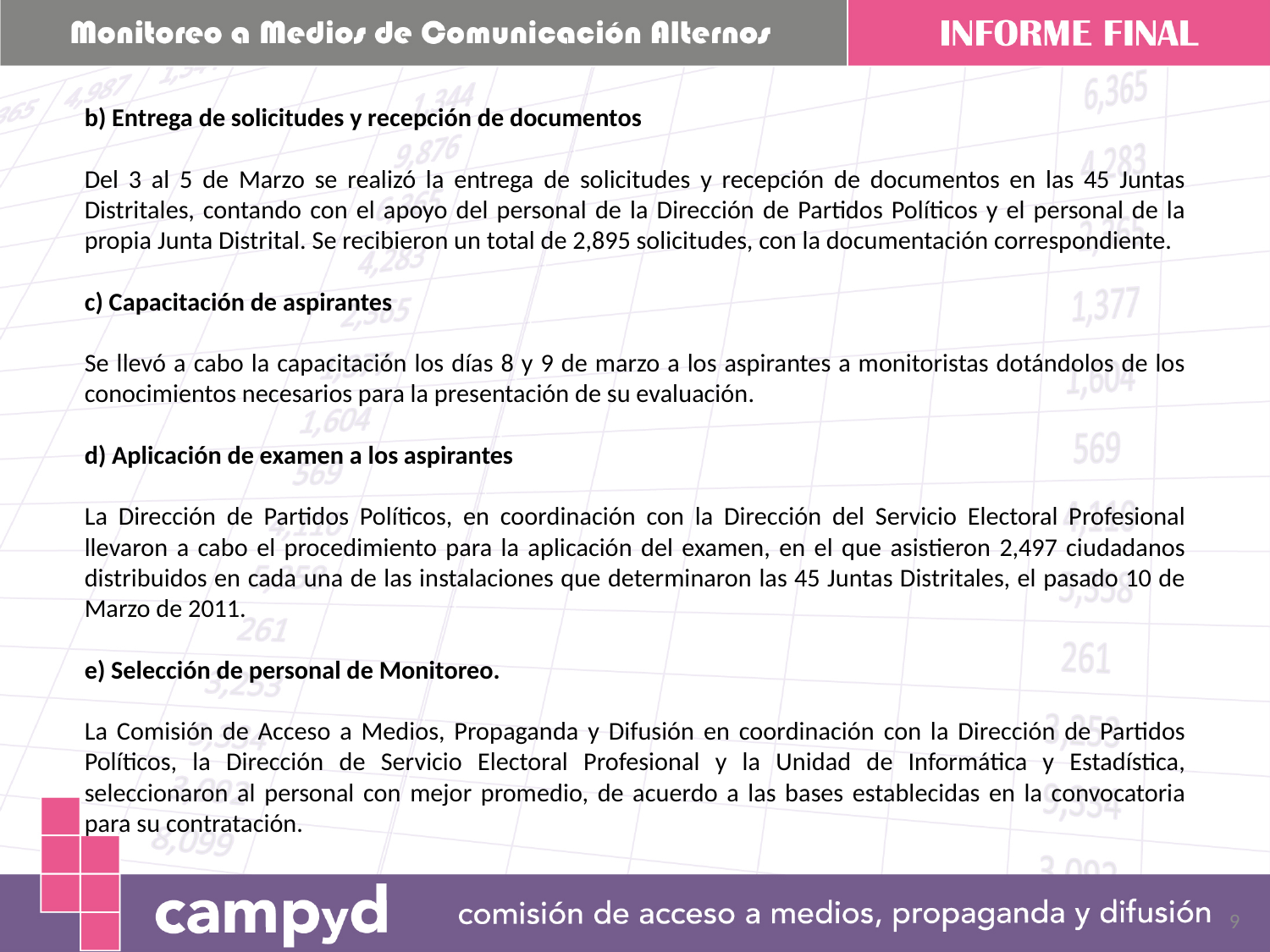

b) Entrega de solicitudes y recepción de documentos

Del 3 al 5 de Marzo se realizó la entrega de solicitudes y recepción de documentos en las 45 Juntas Distritales, contando con el apoyo del personal de la Dirección de Partidos Políticos y el personal de la propia Junta Distrital. Se recibieron un total de 2,895 solicitudes, con la documentación correspondiente.

c) Capacitación de aspirantes

Se llevó a cabo la capacitación los días 8 y 9 de marzo a los aspirantes a monitoristas dotándolos de los conocimientos necesarios para la presentación de su evaluación.

d) Aplicación de examen a los aspirantes
La Dirección de Partidos Políticos, en coordinación con la Dirección del Servicio Electoral Profesional llevaron a cabo el procedimiento para la aplicación del examen, en el que asistieron 2,497 ciudadanos distribuidos en cada una de las instalaciones que determinaron las 45 Juntas Distritales, el pasado 10 de Marzo de 2011.

e) Selección de personal de Monitoreo.

La Comisión de Acceso a Medios, Propaganda y Difusión en coordinación con la Dirección de Partidos Políticos, la Dirección de Servicio Electoral Profesional y la Unidad de Informática y Estadística, seleccionaron al personal con mejor promedio, de acuerdo a las bases establecidas en la convocatoria para su contratación.

9